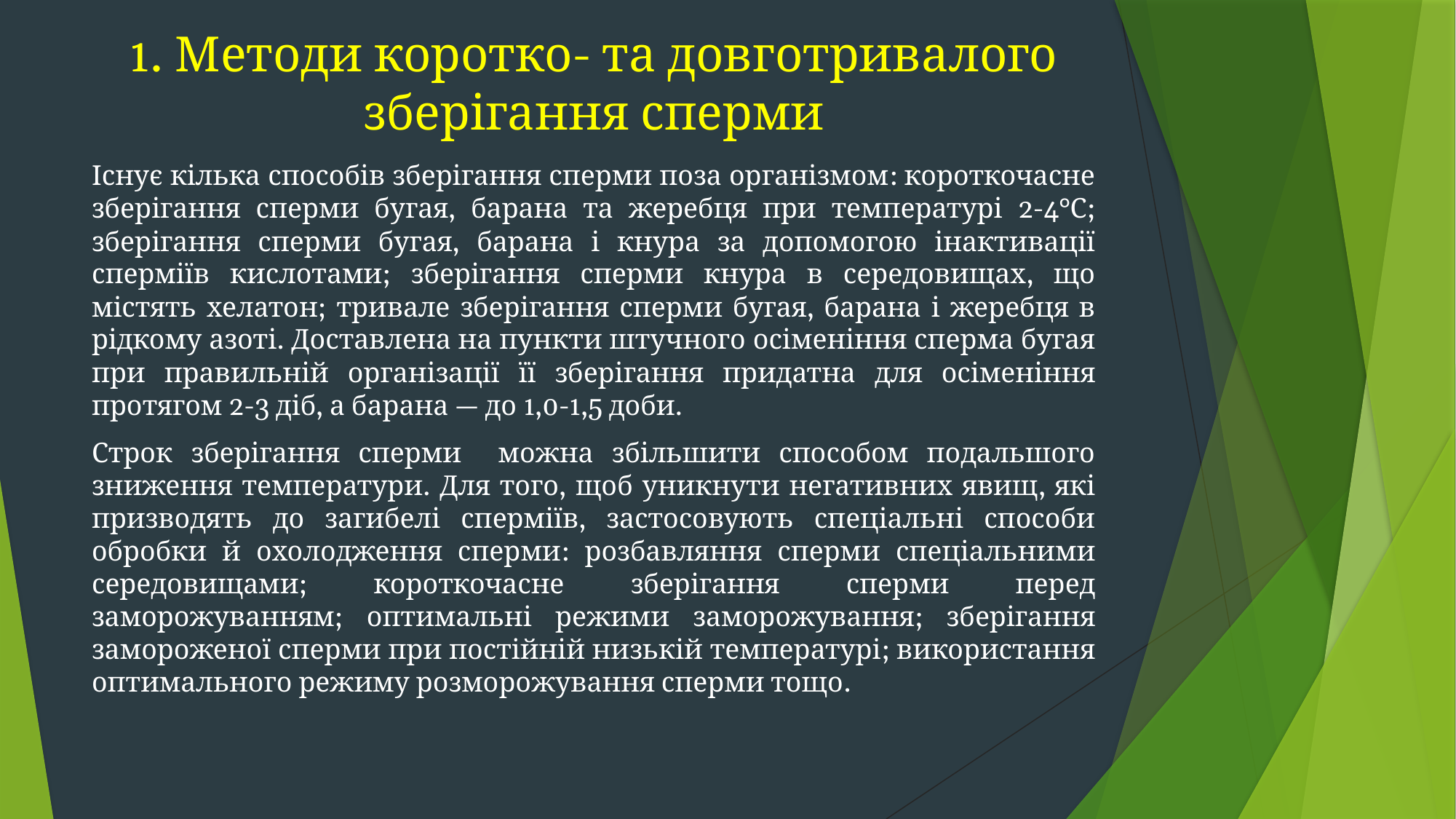

# 1. Методи коротко- та довготривалого зберігання сперми
Існує кілька способів зберігання сперми поза організмом: короткочасне зберігання сперми бугая, барана та жеребця при температурі 2-4°С; зберігання сперми бугая, барана і кнура за допомогою інактивації сперміїв кислотами; зберігання сперми кнура в середовищах, що містять хелатон; тривале зберігання сперми бугая, барана і жеребця в рідкому азоті. Доставлена на пункти штучного осіменіння сперма бугая при правильній організації її зберігання придатна для осіменіння протягом 2-3 діб, а барана — до 1,0-1,5 доби.
Строк зберігання сперми  можна збільшити способом подальшого зниження температури. Для того, щоб уникнути негативних явищ, які призводять до загибелі сперміїв, застосовують спеціальні способи обробки й охолодження сперми: розбавляння сперми спеціальними середовищами; короткочасне зберігання сперми перед заморожуванням; оптимальні режими заморожування; зберігання замороженої сперми при постійній низькій температурі; використання оптимального режиму розморожування сперми тощо.